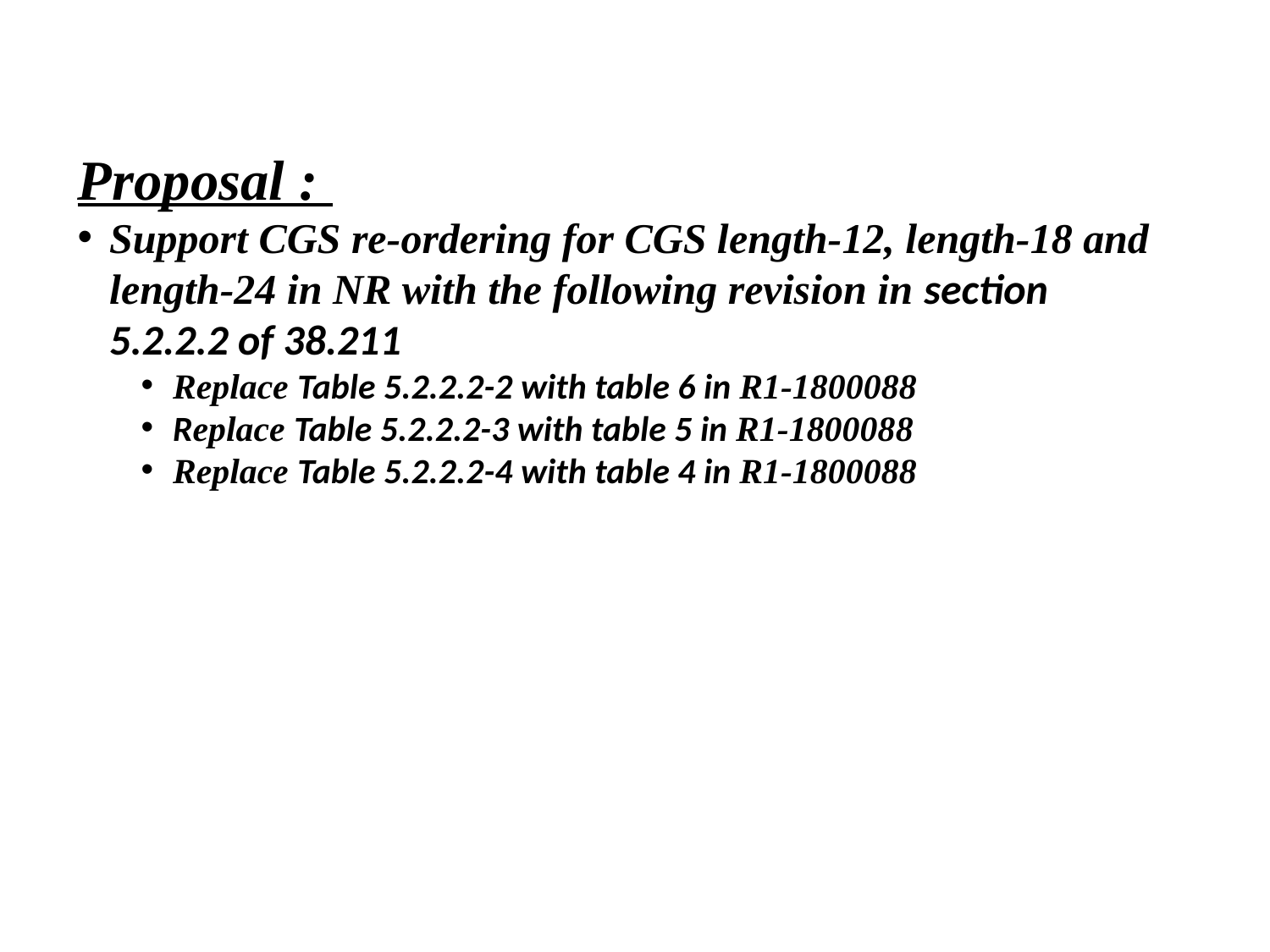

Proposal :
Support CGS re-ordering for CGS length-12, length-18 and length-24 in NR with the following revision in section 5.2.2.2 of 38.211
Replace Table 5.2.2.2-2 with table 6 in R1-1800088
Replace Table 5.2.2.2-3 with table 5 in R1-1800088
Replace Table 5.2.2.2-4 with table 4 in R1-1800088